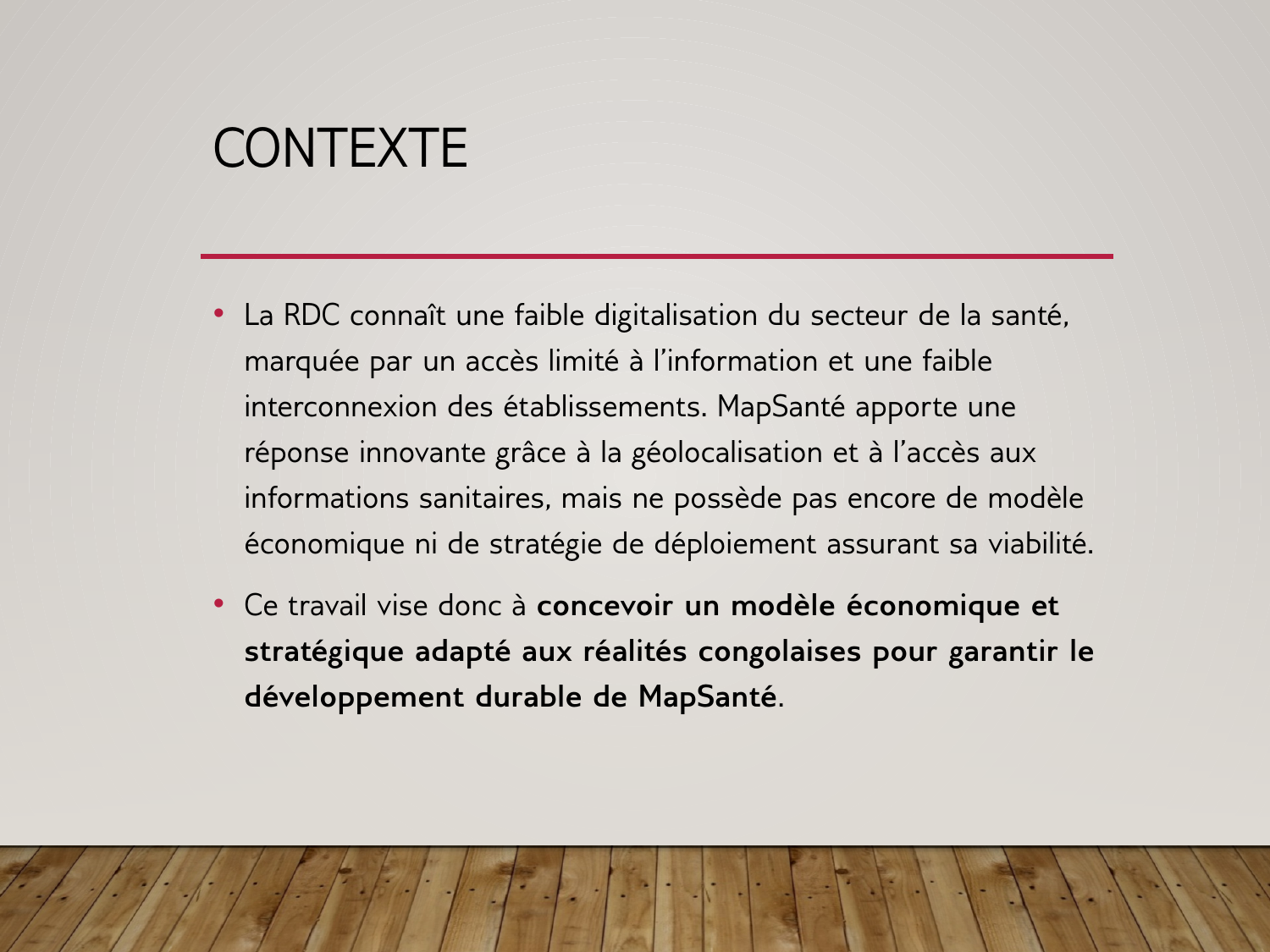

# Contexte
La RDC connaît une faible digitalisation du secteur de la santé, marquée par un accès limité à l’information et une faible interconnexion des établissements. MapSanté apporte une réponse innovante grâce à la géolocalisation et à l’accès aux informations sanitaires, mais ne possède pas encore de modèle économique ni de stratégie de déploiement assurant sa viabilité.
Ce travail vise donc à concevoir un modèle économique et stratégique adapté aux réalités congolaises pour garantir le développement durable de MapSanté.